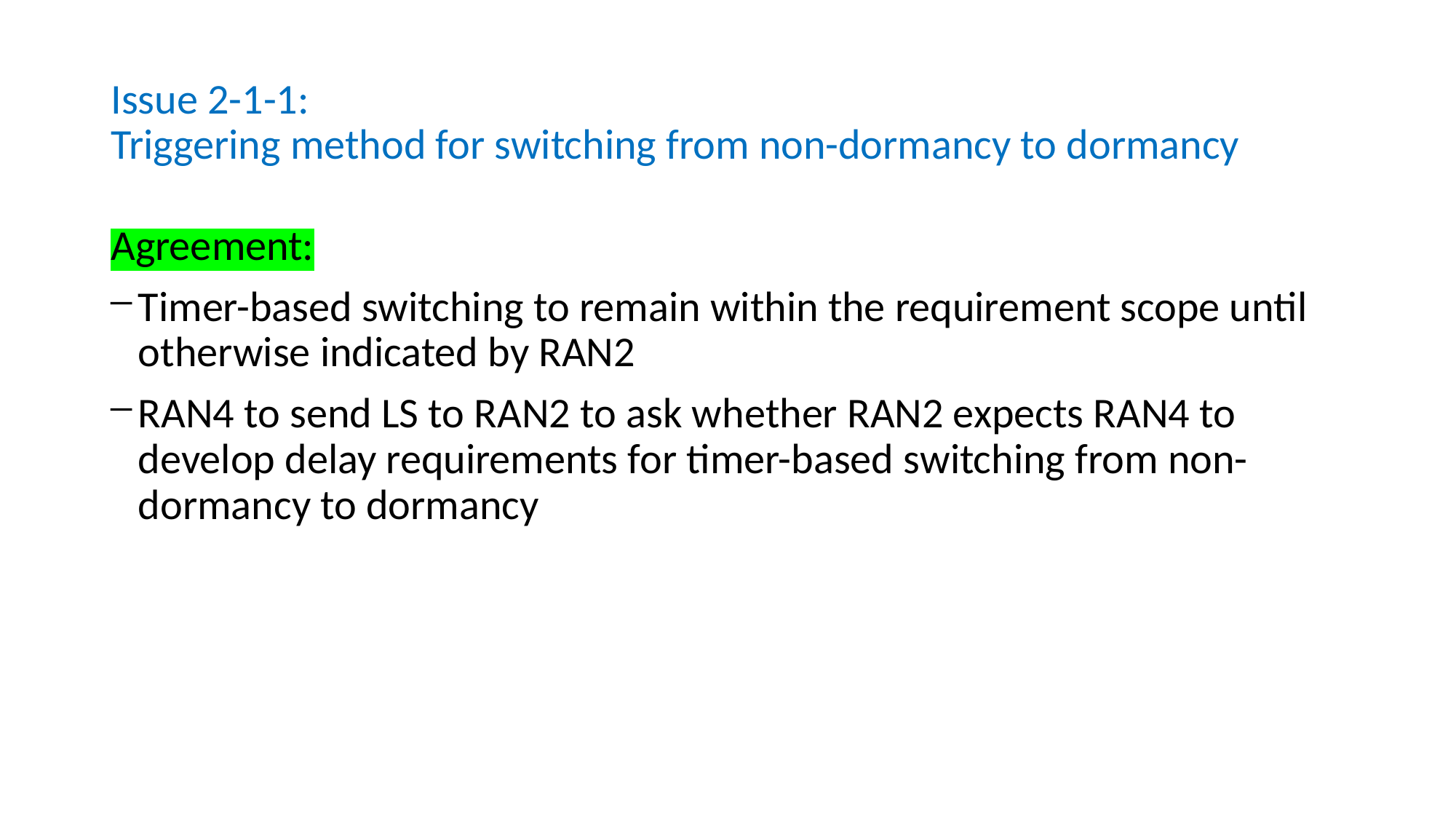

# Issue 2-1-1: Triggering method for switching from non-dormancy to dormancy
Agreement:
Timer-based switching to remain within the requirement scope until otherwise indicated by RAN2
RAN4 to send LS to RAN2 to ask whether RAN2 expects RAN4 to develop delay requirements for timer-based switching from non-dormancy to dormancy